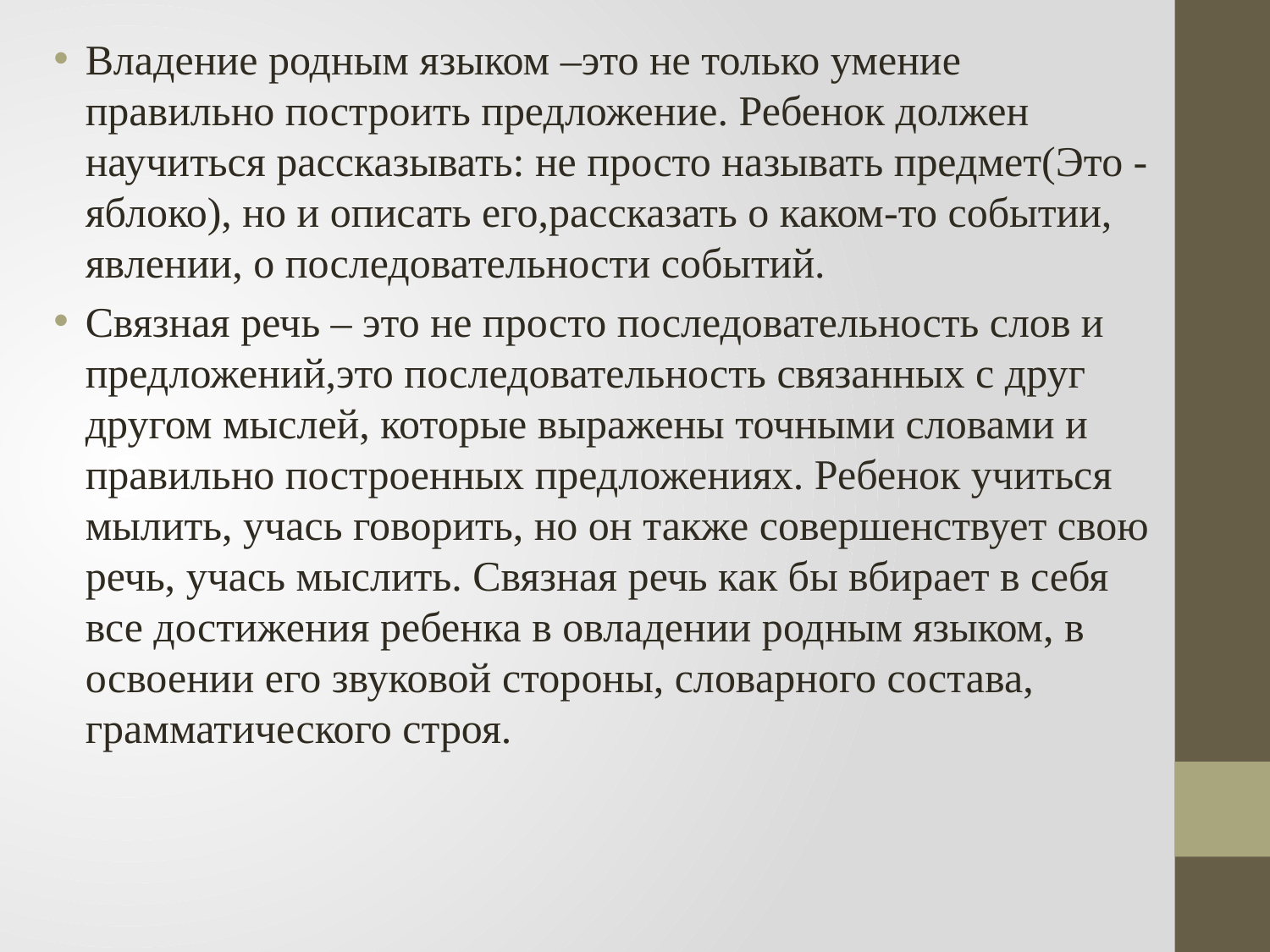

Владение родным языком –это не только умение правильно построить предложение. Ребенок должен научиться рассказывать: не просто называть предмет(Это - яблоко), но и описать его,рассказать о каком-то событии, явлении, о последовательности событий.
Связная речь – это не просто последовательность слов и предложений,это последовательность связанных с друг другом мыслей, которые выражены точными словами и правильно построенных предложениях. Ребенок учиться мылить, учась говорить, но он также совершенствует свою речь, учась мыслить. Связная речь как бы вбирает в себя все достижения ребенка в овладении родным языком, в освоении его звуковой стороны, словарного состава, грамматического строя.